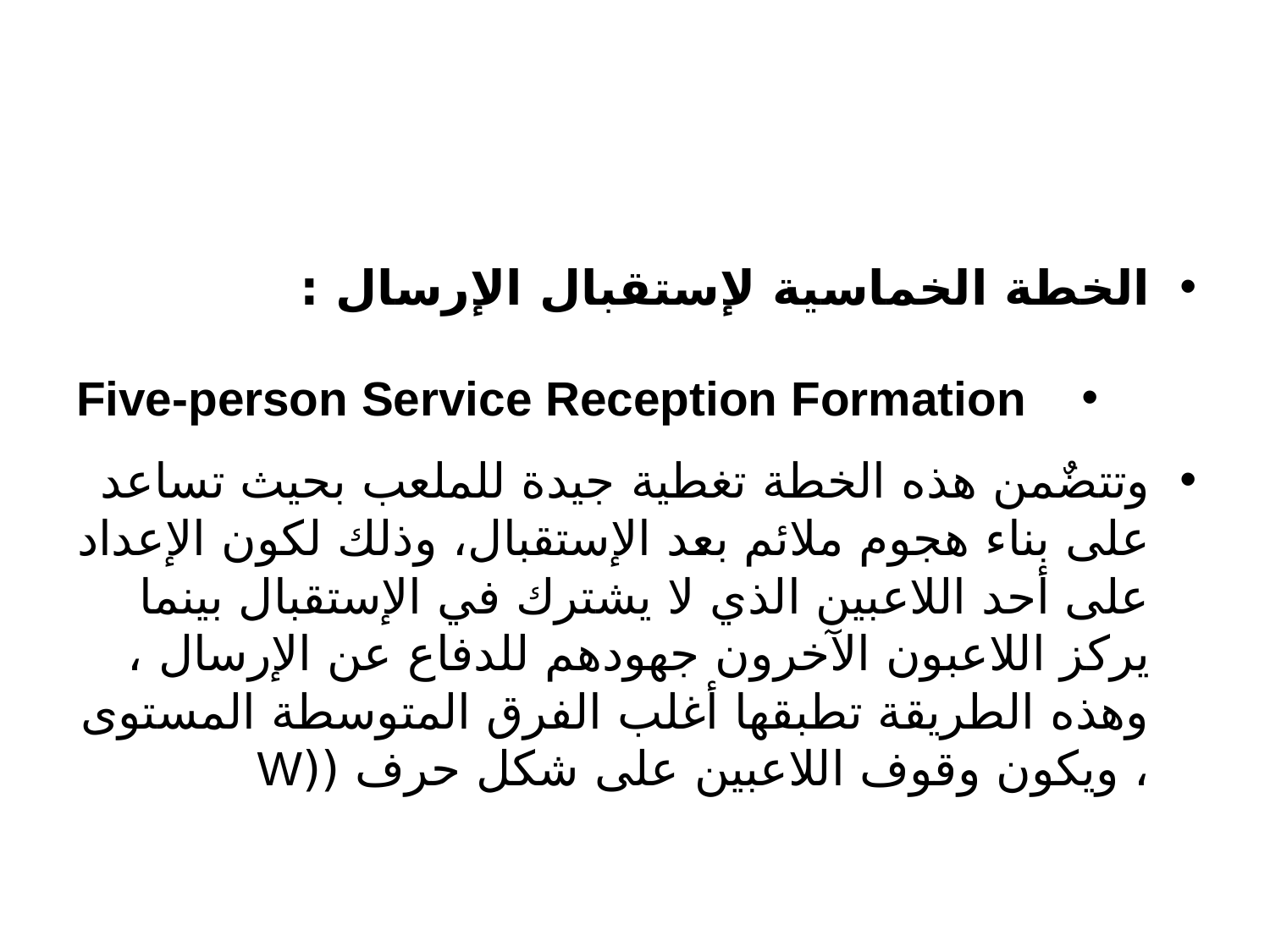

#
الخطة الخماسية لإستقبال الإرسال :
	Five-person Service Reception Formation
وتتضٌمن هذه الخطة تغطية جيدة للملعب بحيث تساعد على بناء هجوم ملائم بعد الإستقبال، وذلك لكون الإعداد على أحد اللاعبين الذي لا يشترك في الإستقبال بينما يركز اللاعبون الآخرون جهودهم للدفاع عن الإرسال ، وهذه الطريقة تطبقها أغلب الفرق المتوسطة المستوى ، ويكون وقوف اللاعبين على شكل حرف ((W